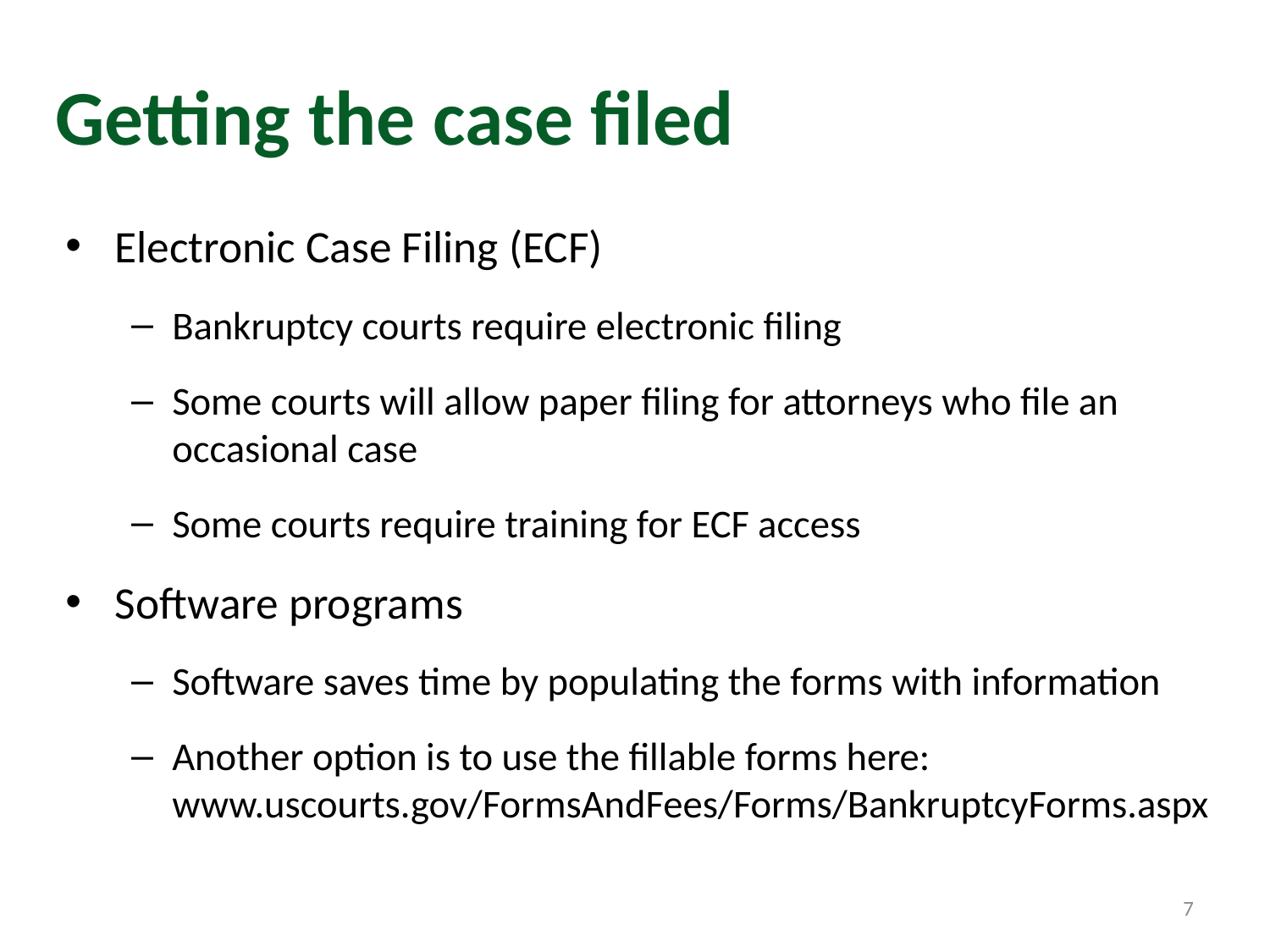

# Getting the case filed
Electronic Case Filing (ECF)
Bankruptcy courts require electronic filing
Some courts will allow paper filing for attorneys who file an occasional case
Some courts require training for ECF access
Software programs
Software saves time by populating the forms with information
Another option is to use the fillable forms here: www.uscourts.gov/FormsAndFees/Forms/BankruptcyForms.aspx
7